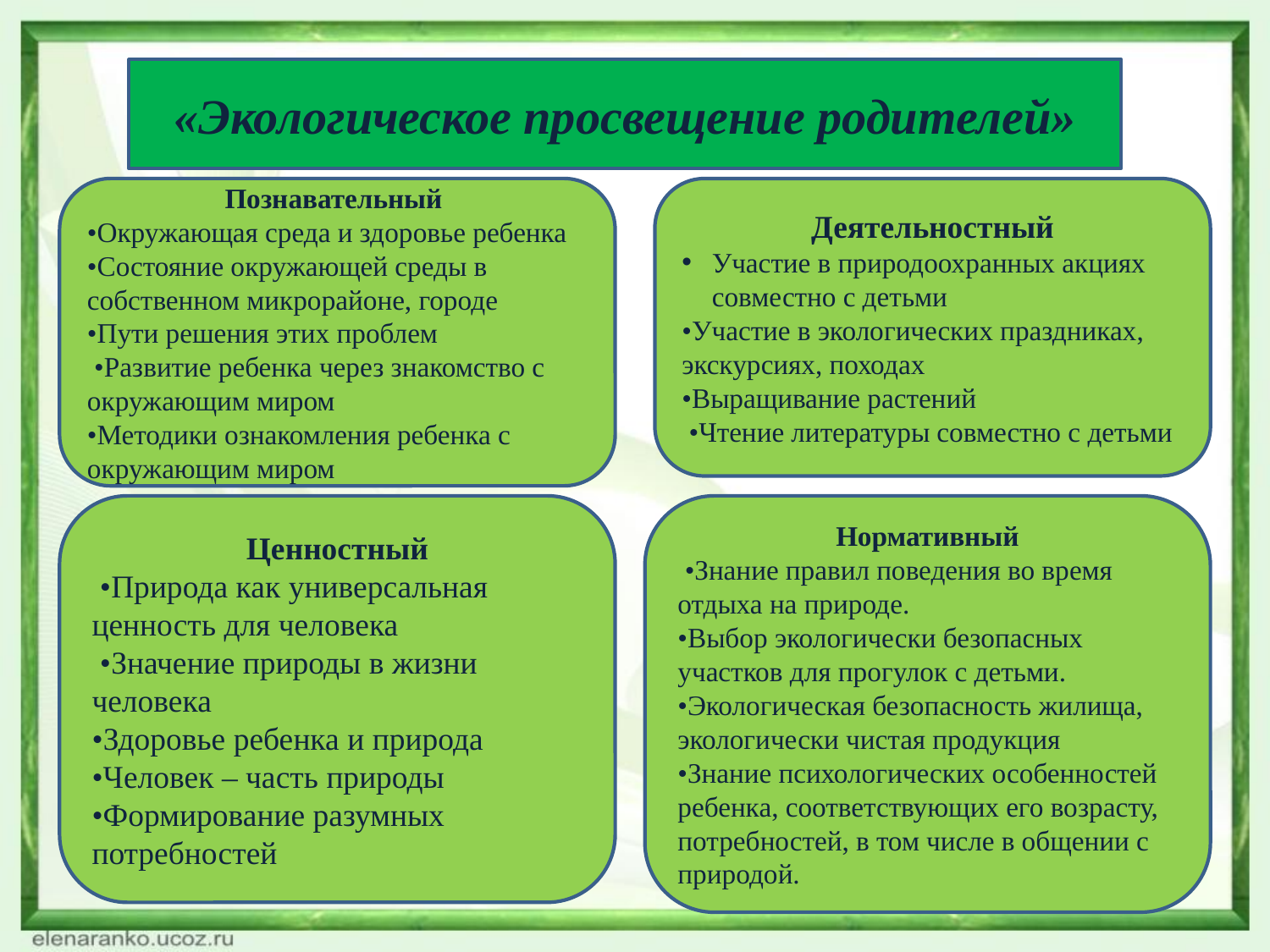

«Экологическое просвещение родителей»
Познавательный
•Окружающая среда и здоровье ребенка
•Состояние окружающей среды в собственном микрорайоне, городе
•Пути решения этих проблем
 •Развитие ребенка через знакомство с окружающим миром
•Методики ознакомления ребенка с окружающим миром
Деятельностный
Участие в природоохранных акциях совместно с детьми
•Участие в экологических праздниках, экскурсиях, походах
•Выращивание растений
 •Чтение литературы совместно с детьми
Нормативный
 •Знание правил поведения во время отдыха на природе.
•Выбор экологически безопасных участков для прогулок с детьми.
•Экологическая безопасность жилища, экологически чистая продукция
•Знание психологических особенностей  ребенка, соответствующих его возрасту, потребностей, в том числе в общении с природой.
Ценностный
 •Природа как универсальная ценность для человека
 •Значение природы в жизни человека
•Здоровье ребенка и природа •Человек – часть природы •Формирование разумных потребностей